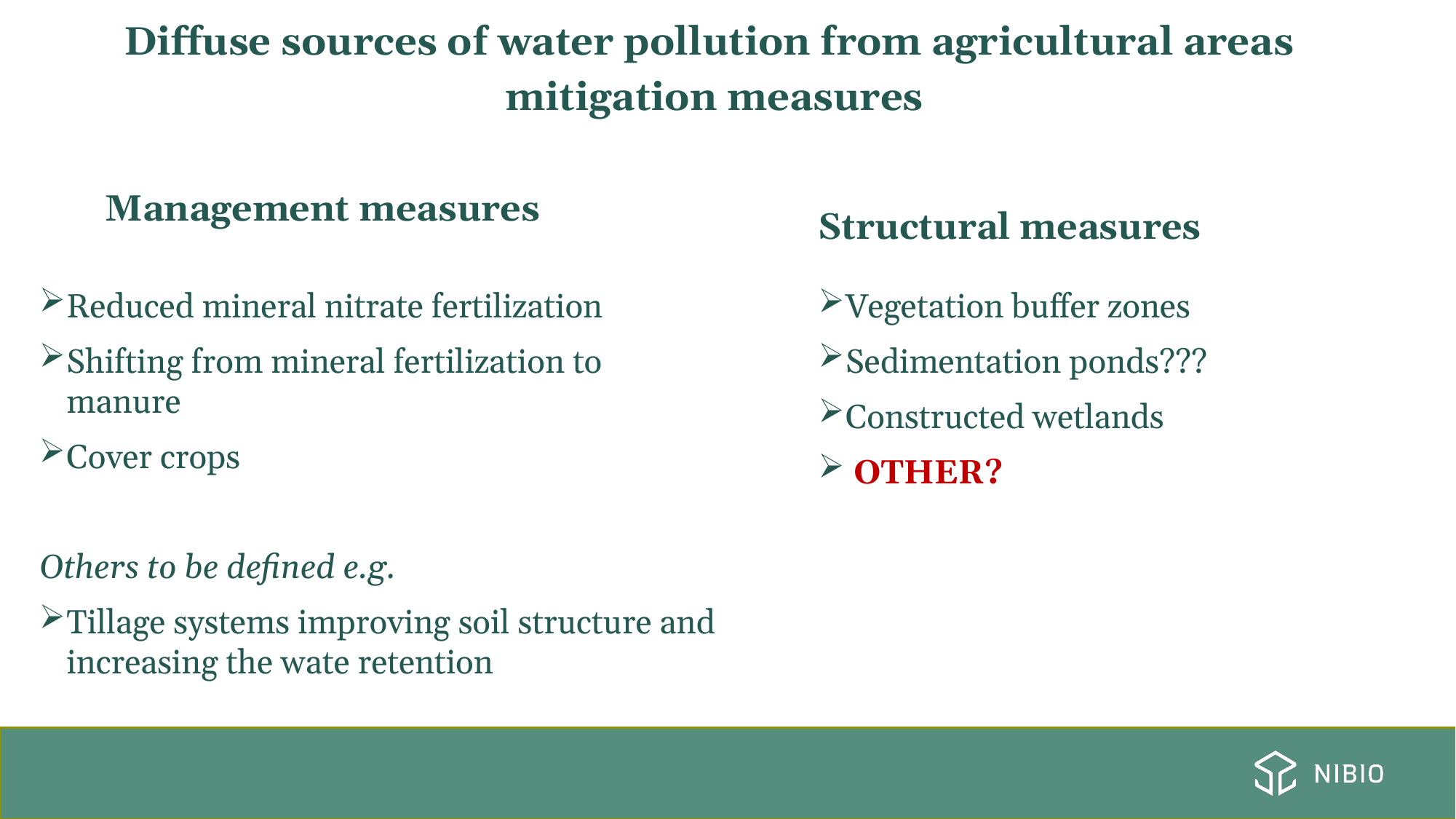

Diffuse sources of water pollution from agricultural areas
mitigation measures
Management measures
Structural measures
Reduced mineral nitrate fertilization
Shifting from mineral fertilization to manure
Cover crops

Others to be defined e.g.
Tillage systems improving soil structure and increasing the wate retention

Vegetation buffer zones
Sedimentation ponds???
Constructed wetlands
 OTHER?